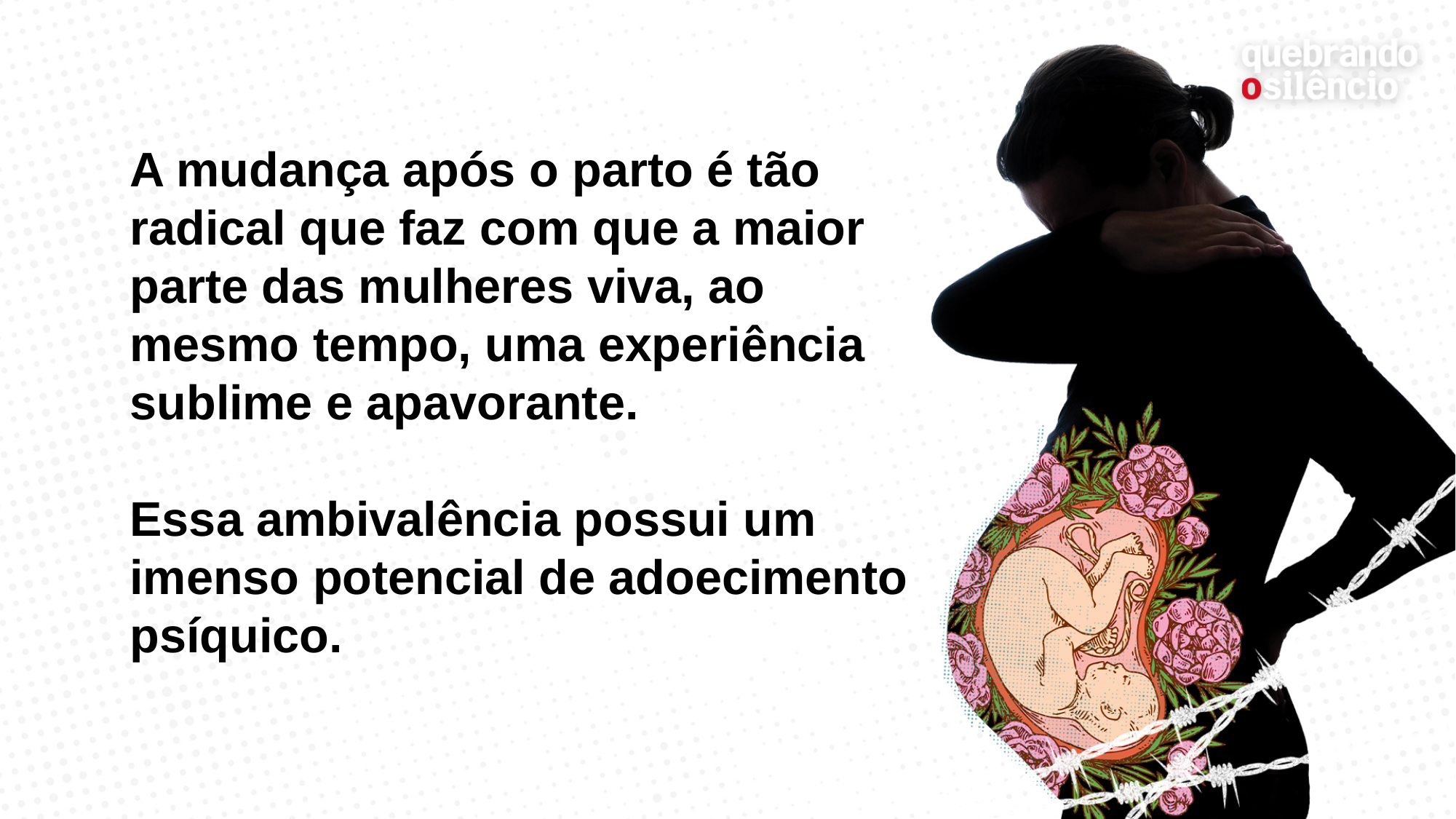

# A mudança após o parto é tão radical que faz com que a maior parte das mulheres viva, ao mesmo tempo, uma experiência sublime e apavorante. Essa ambivalência possui um imenso potencial de adoecimento psíquico.